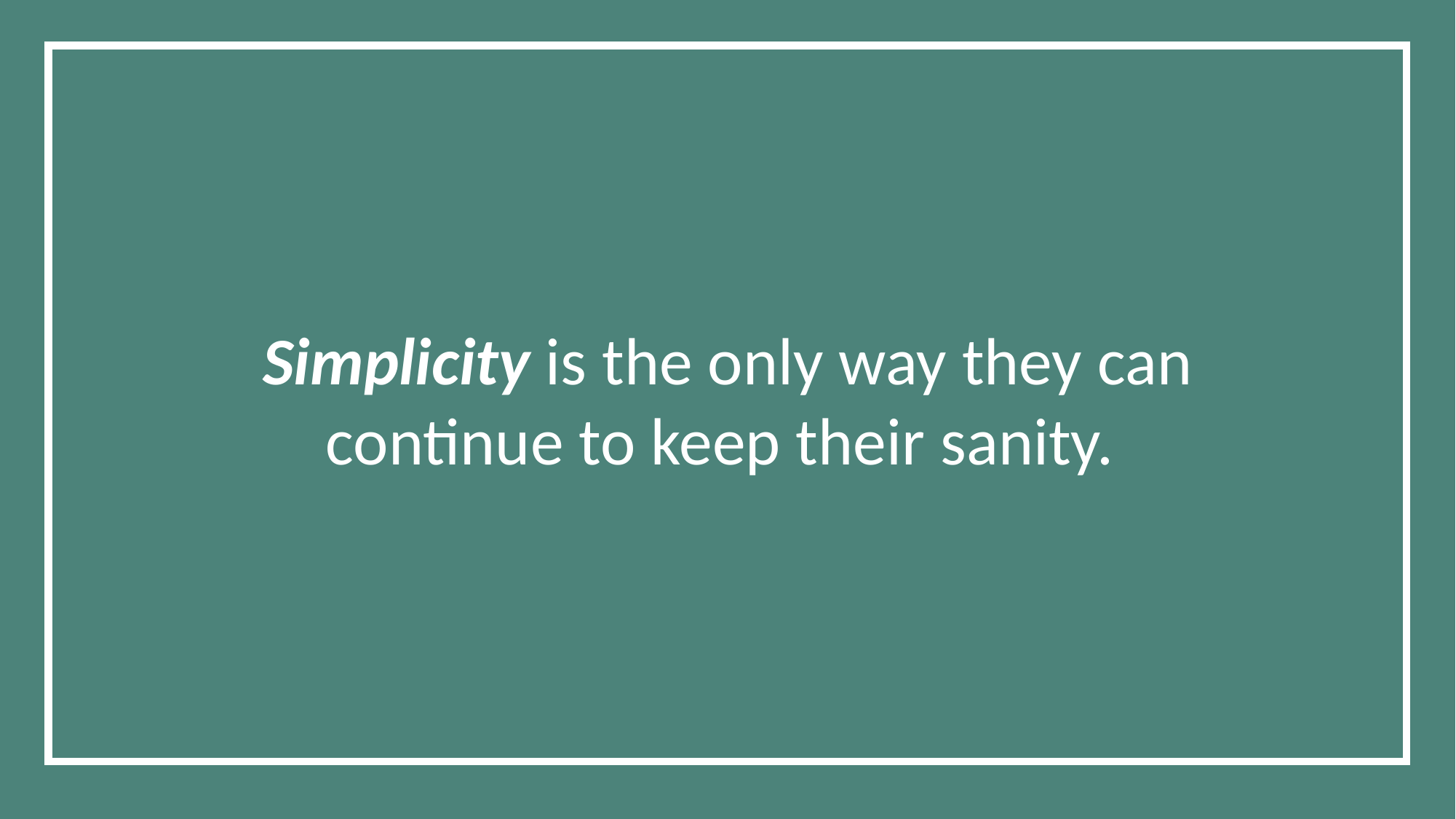

Simplicity is the only way they can continue to keep their sanity.